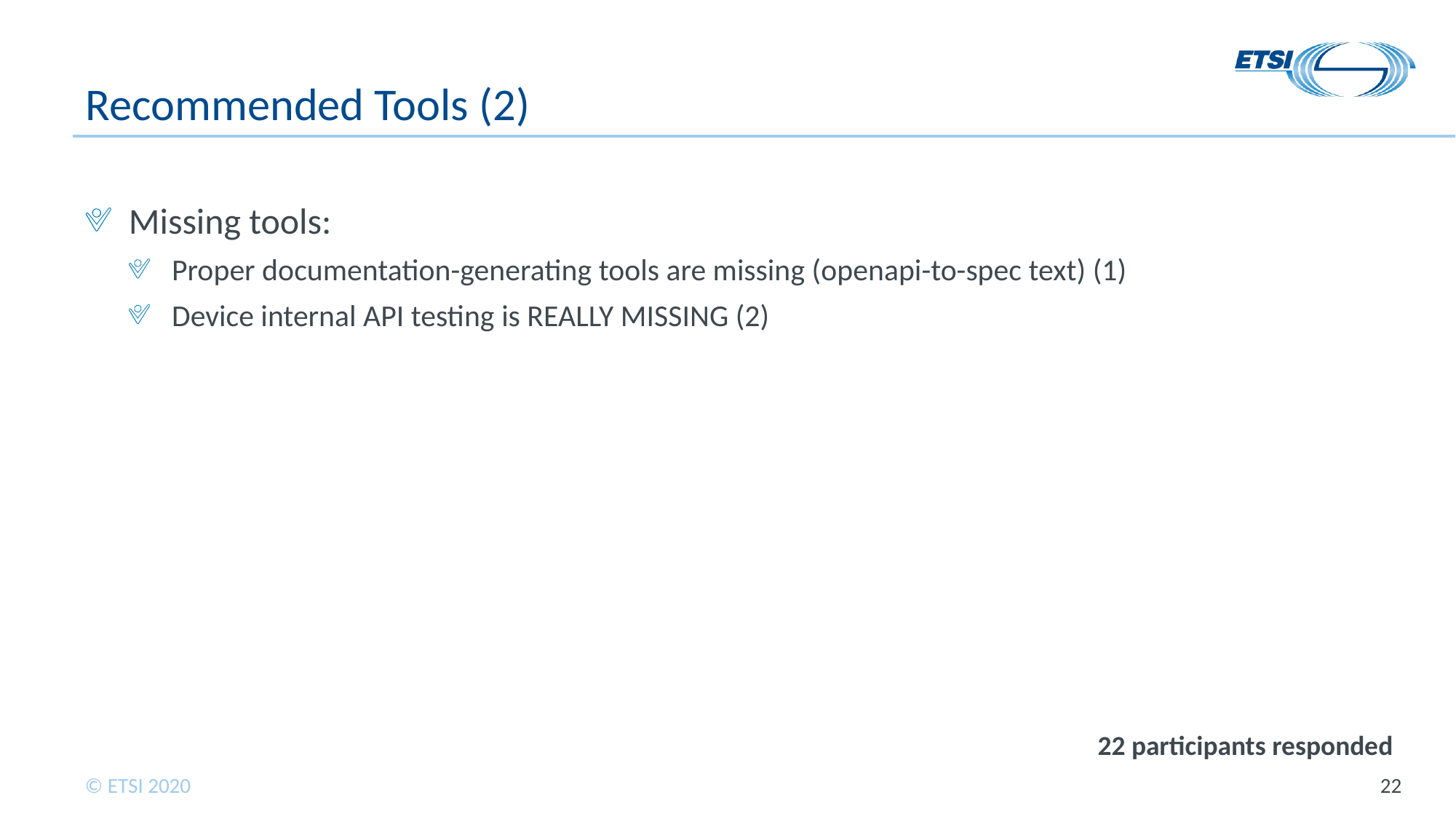

# Recommended Tools (2)
Missing tools:
Proper documentation-generating tools are missing (openapi-to-spec text) (1)
Device internal API testing is REALLY MISSING (2)
22 participants responded